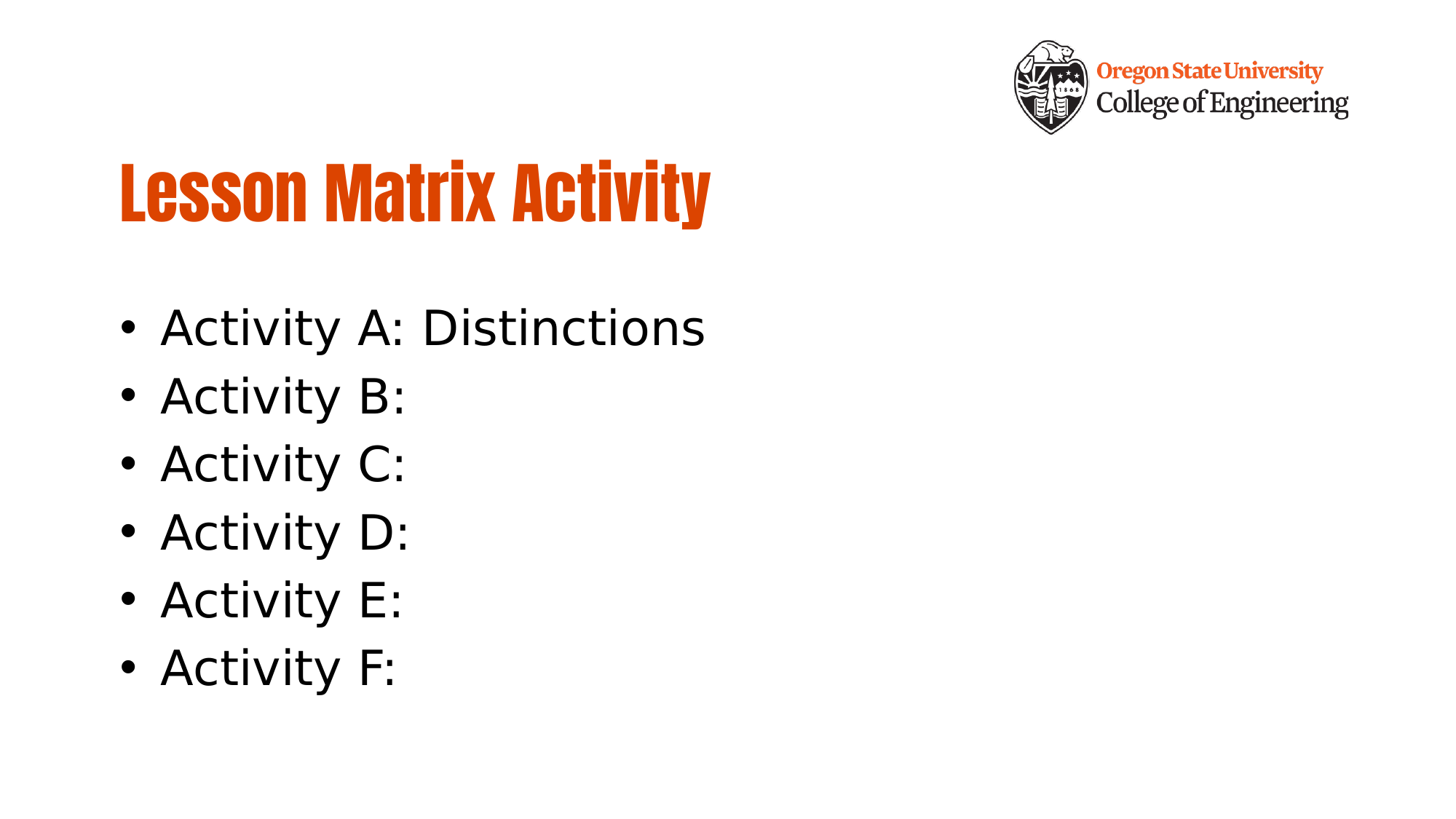

# Lesson Matrix Activity
Activity A: Distinctions
Activity B:
Activity C:
Activity D:
Activity E:
Activity F: